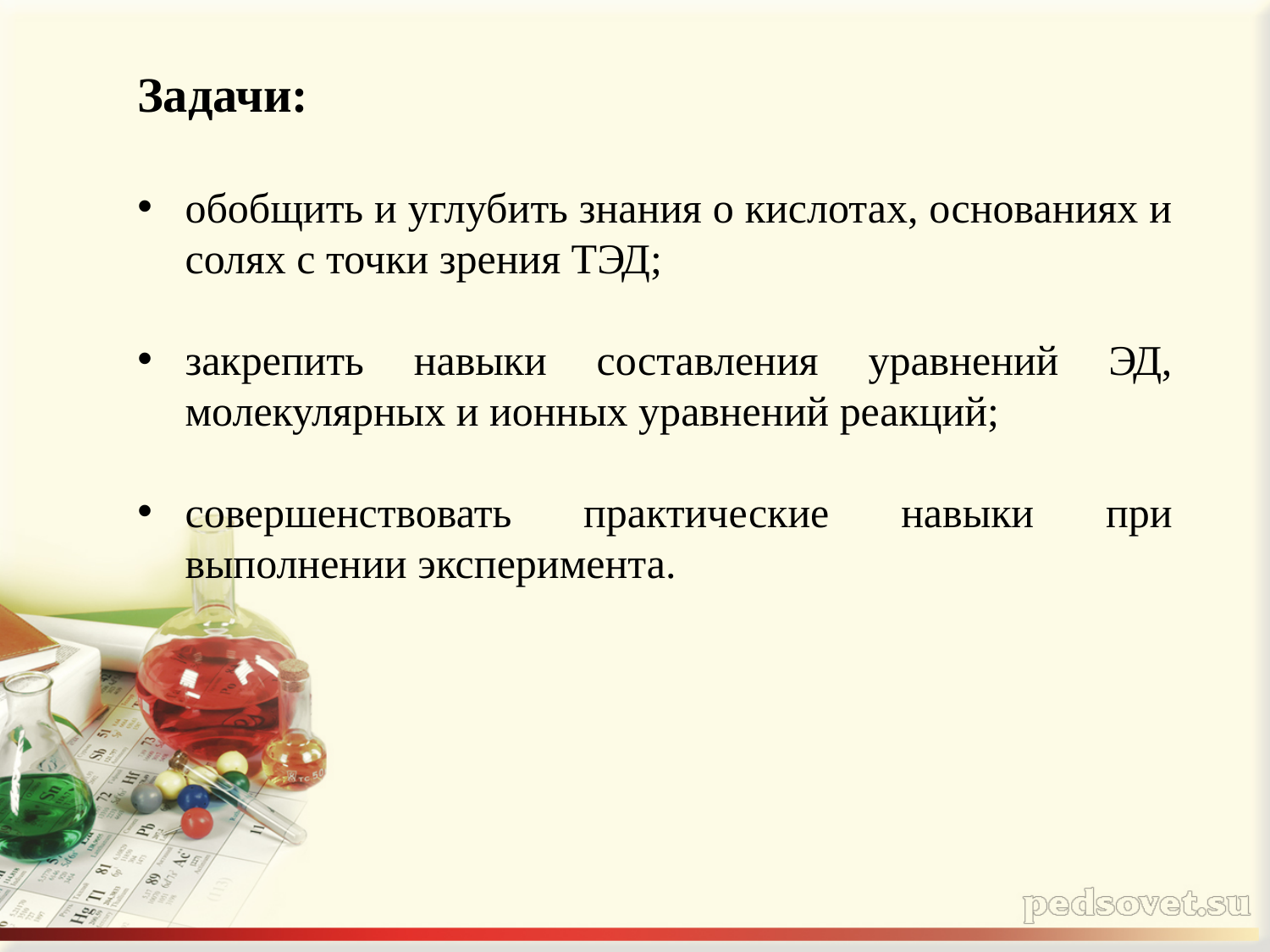

Задачи:

обобщить и углубить знания о кислотах, основаниях и солях с точки зрения ТЭД;

закрепить навыки составления уравнений ЭД, молекулярных и ионных уравнений реакций;

совершенствовать практические навыки при выполнении эксперимента.